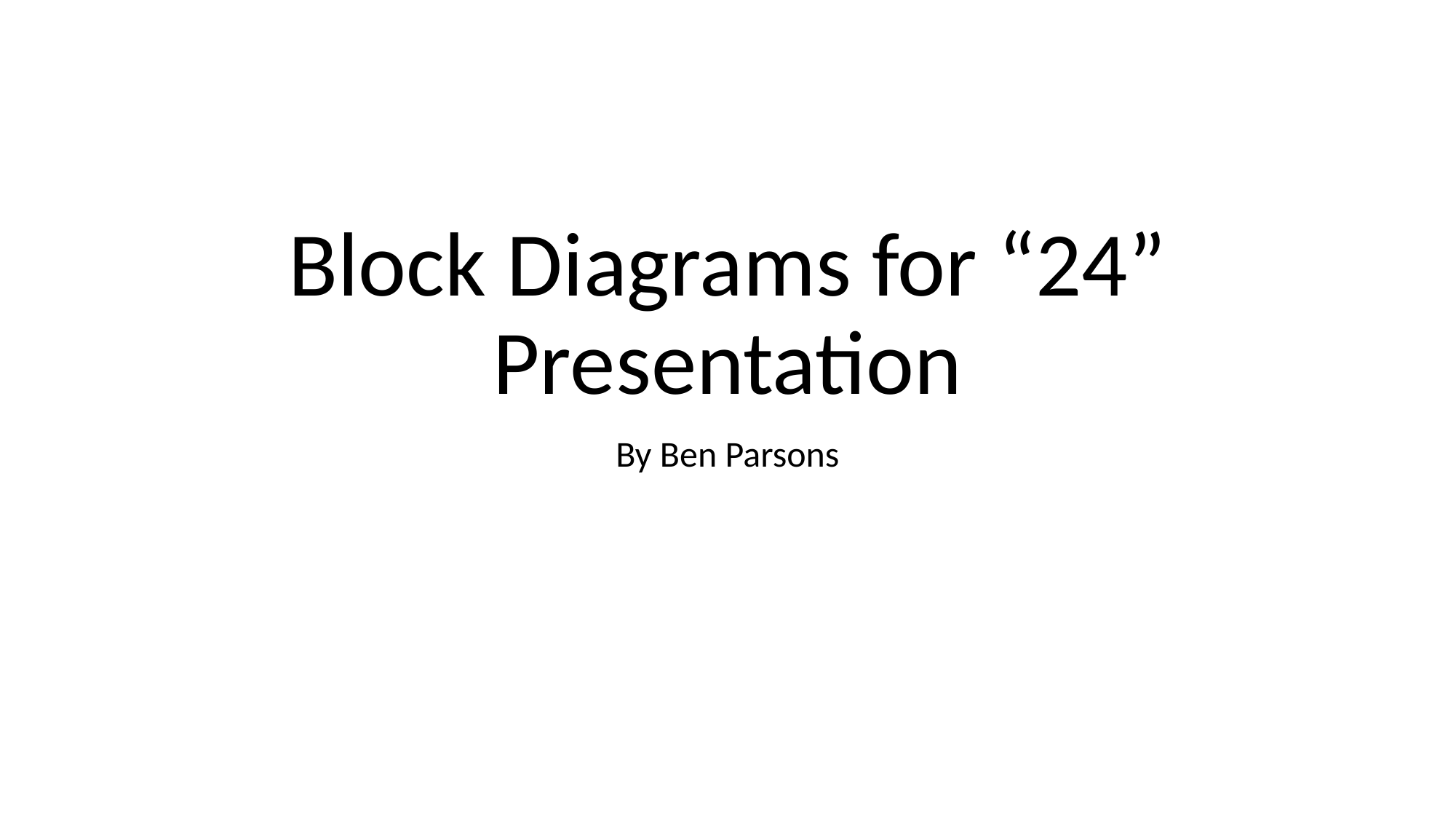

# Block Diagrams for “24” Presentation
By Ben Parsons